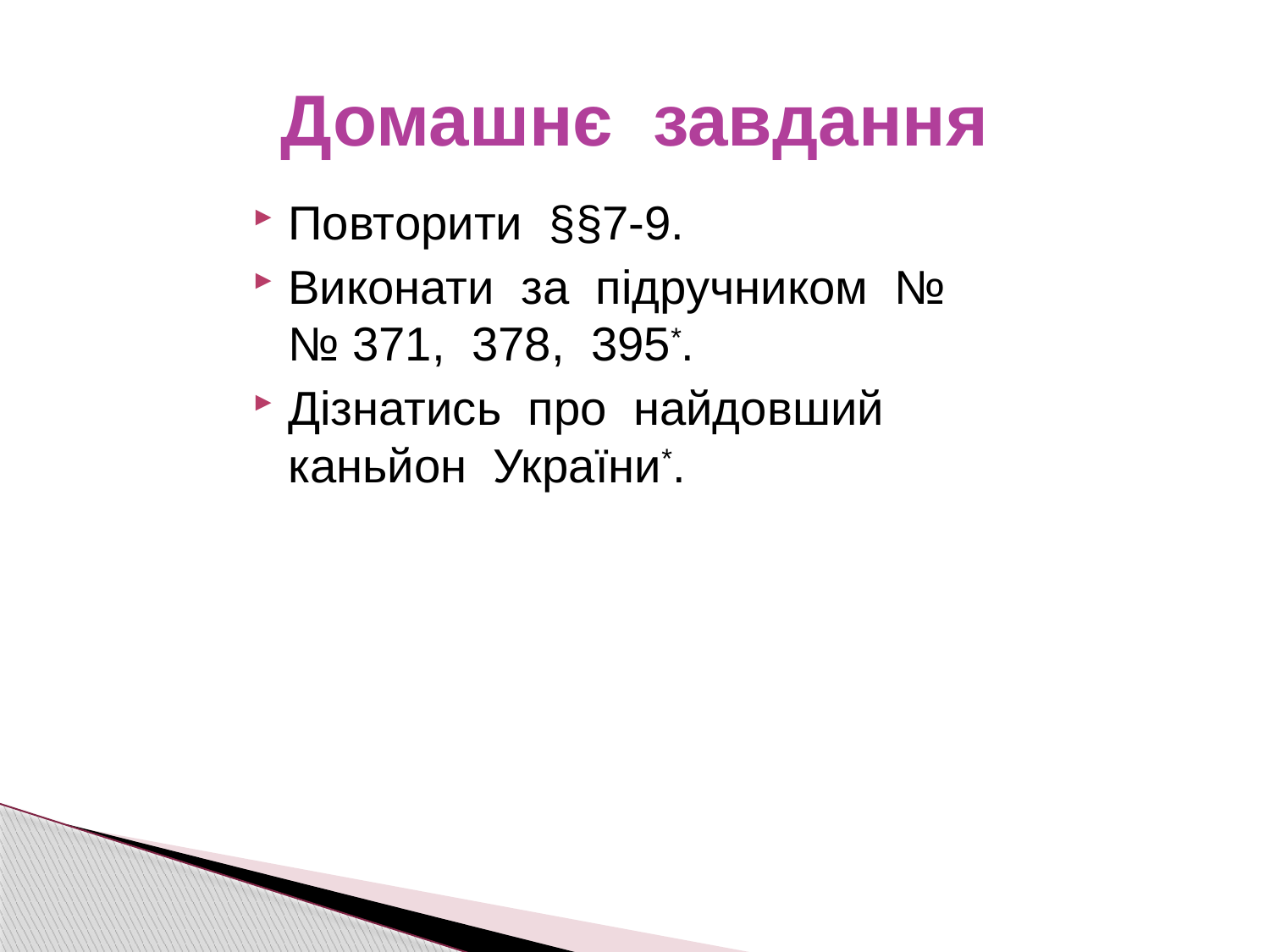

# Домашнє  завдання
Повторити  §§7-9.
Виконати  за  підручником  №№ 371,  378,  395*.
Дізнатись  про  найдовший  каньйон  України*.